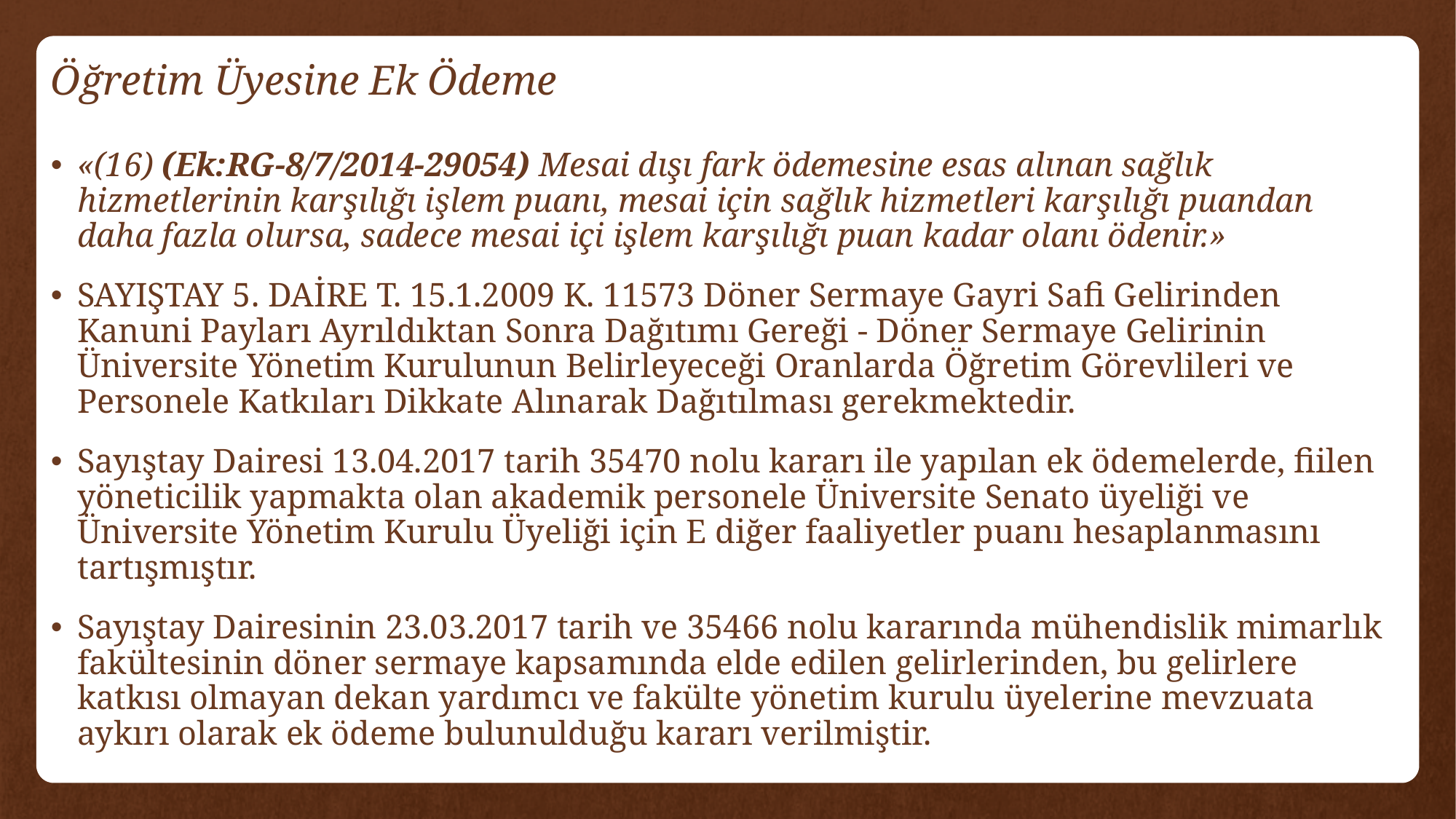

# Öğretim Üyesine Ek Ödeme
«(16) (Ek:RG-8/7/2014-29054) Mesai dışı fark ödemesine esas alınan sağlık hizmetlerinin karşılığı işlem puanı, mesai için sağlık hizmetleri karşılığı puandan daha fazla olursa, sadece mesai içi işlem karşılığı puan kadar olanı ödenir.»
SAYIŞTAY 5. DAİRE T. 15.1.2009 K. 11573 Döner Sermaye Gayri Safi Gelirinden Kanuni Payları Ayrıldıktan Sonra Dağıtımı Gereği - Döner Sermaye Gelirinin Üniversite Yönetim Kurulunun Belirleyeceği Oranlarda Öğretim Görevlileri ve Personele Katkıları Dikkate Alınarak Dağıtılması gerekmektedir.
Sayıştay Dairesi 13.04.2017 tarih 35470 nolu kararı ile yapılan ek ödemelerde, fiilen yöneticilik yapmakta olan akademik personele Üniversite Senato üyeliği ve Üniversite Yönetim Kurulu Üyeliği için E diğer faaliyetler puanı hesaplanmasını tartışmıştır.
Sayıştay Dairesinin 23.03.2017 tarih ve 35466 nolu kararında mühendislik mimarlık fakültesinin döner sermaye kapsamında elde edilen gelirlerinden, bu gelirlere katkısı olmayan dekan yardımcı ve fakülte yönetim kurulu üyelerine mevzuata aykırı olarak ek ödeme bulunulduğu kararı verilmiştir.